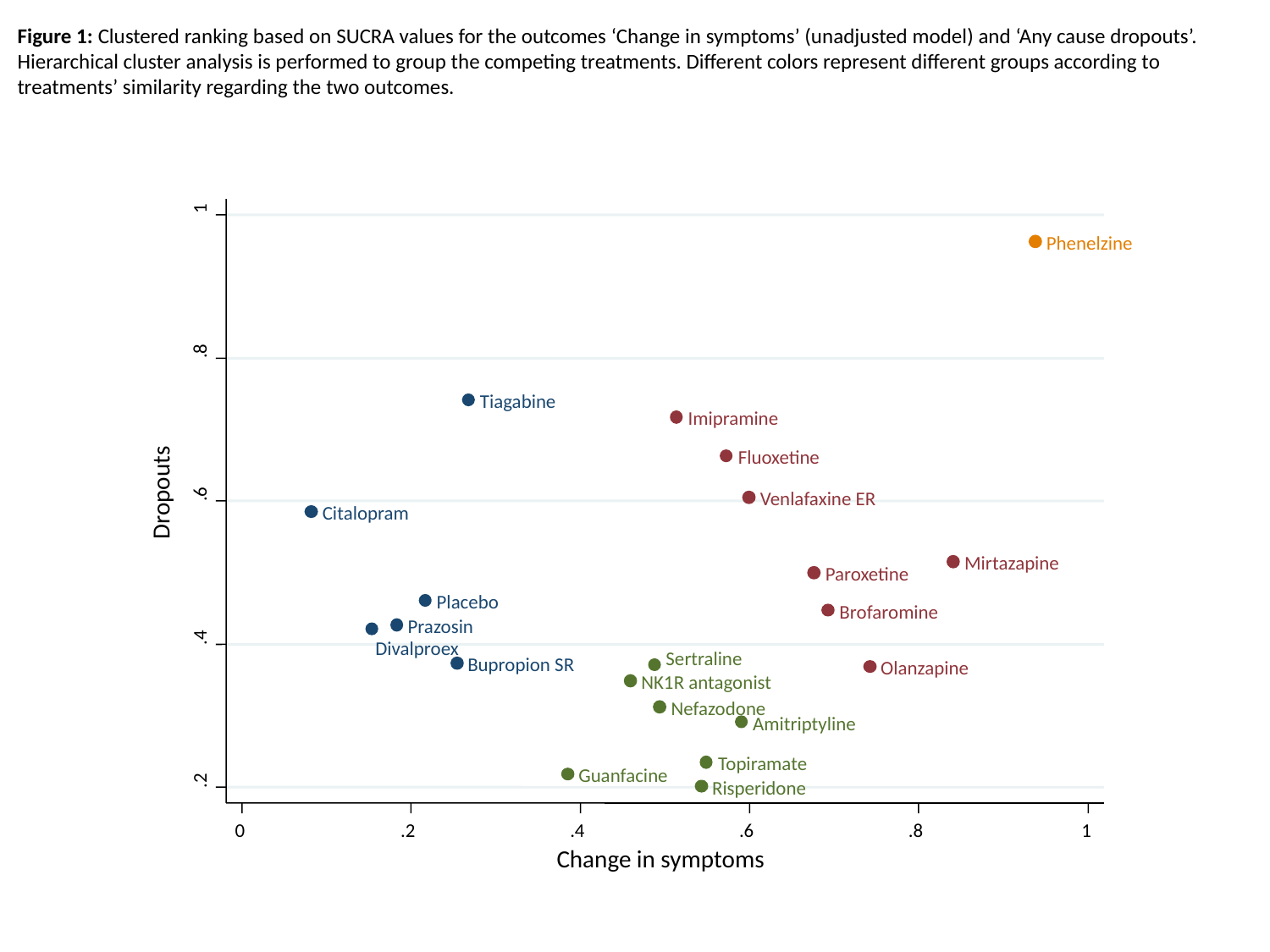

Figure 1: Clustered ranking based on SUCRA values for the outcomes ‘Change in symptoms’ (unadjusted model) and ‘Any cause dropouts’. Hierarchical cluster analysis is performed to group the competing treatments. Different colors represent different groups according to treatments’ similarity regarding the two outcomes.

1

Phenelzine

.8

Tiagabine

Imipramine

Fluoxetine

Dropouts
.6
Venlafaxine ER

Citalopram

Mirtazapine

Paroxetine

Placebo

Brofaromine

Prazosin

.4
Divalproex

Sertraline
Bupropion SR
Olanzapine

NK1R antagonist

Nefazodone

Amitriptyline

Topiramate

Guanfacine
.2

Risperidone

0
.2
.4
.6
.8
1
Change in symptoms